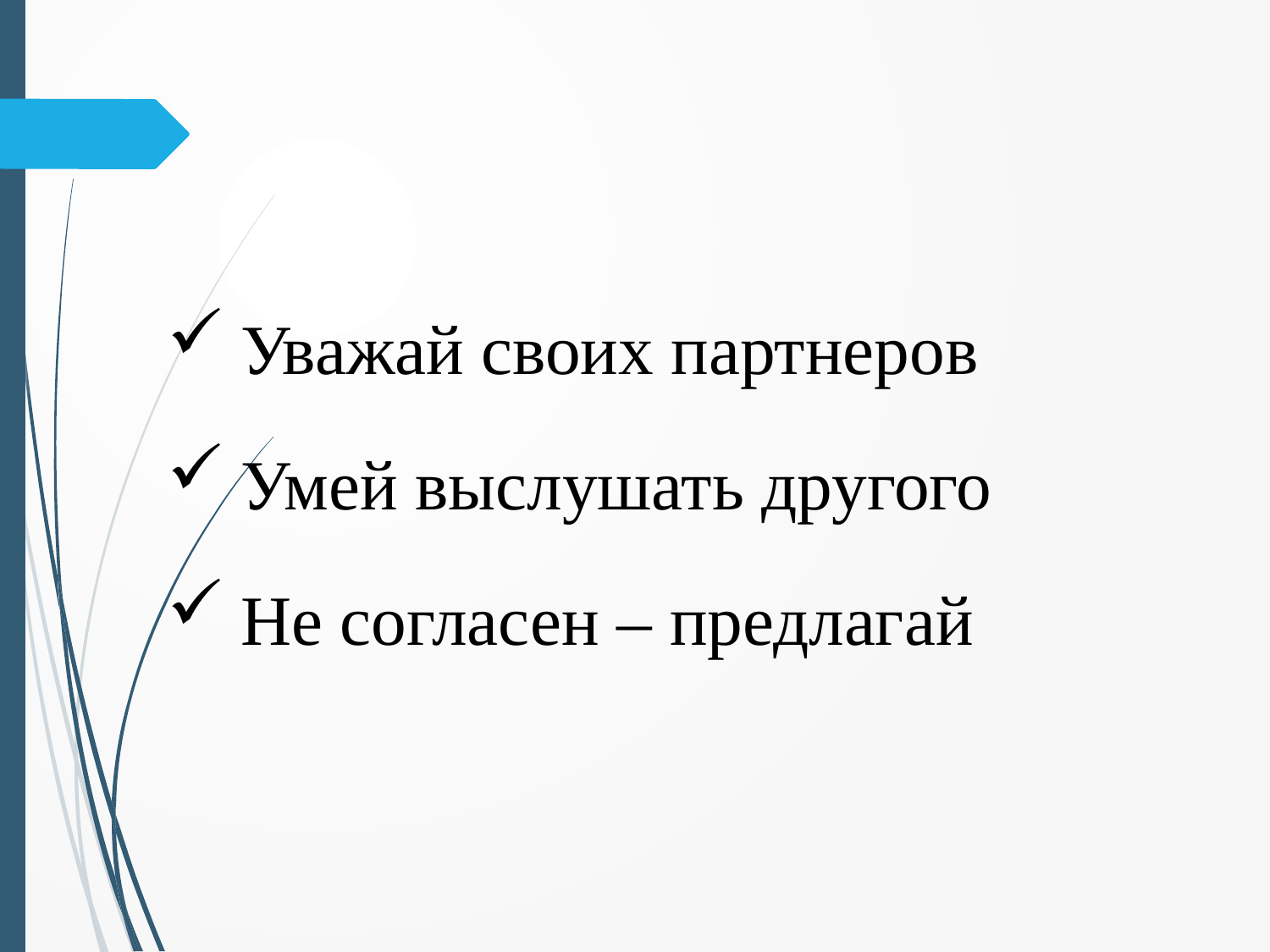

Уважай своих партнеров
Умей выслушать другого
Не согласен – предлагай